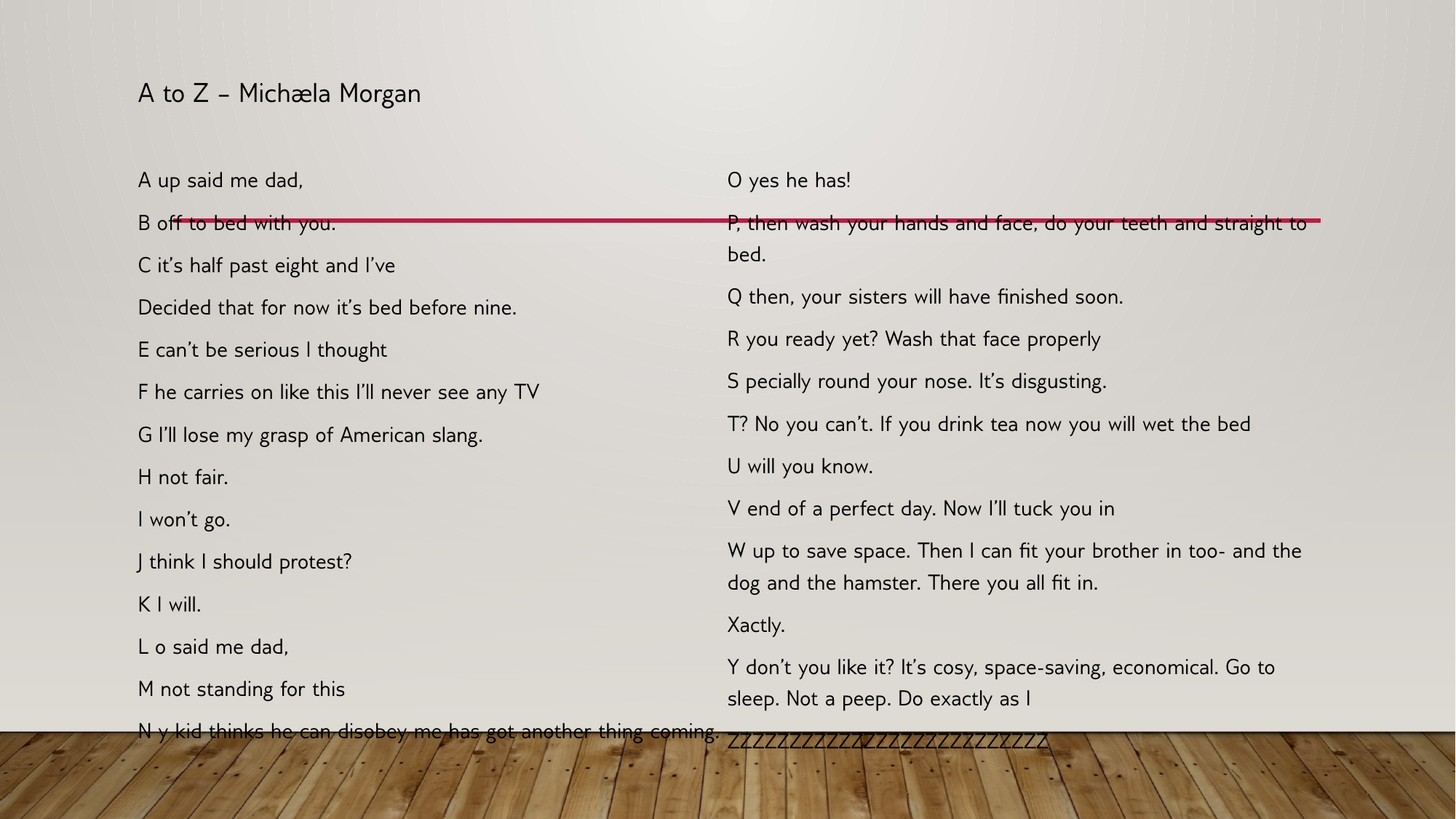

A to Z – Michaela Morgan
A up said me dad,
B off to bed with you.
C it’s half past eight and I’ve
Decided that for now it’s bed before nine.
E can’t be serious I thought
F he carries on like this I’ll never see any TV
G I’ll lose my grasp of American slang.
H not fair.
I won’t go.
J think I should protest?
K I will.
L o said me dad,
M not standing for this
N y kid thinks he can disobey me has got another thing coming.
O yes he has!
P, then wash your hands and face, do your teeth and straight to bed.
Q then, your sisters will have finished soon.
R you ready yet? Wash that face properly
S pecially round your nose. It’s disgusting.
T? No you can’t. If you drink tea now you will wet the bed
U will you know.
V end of a perfect day. Now I’ll tuck you in
W up to save space. Then I can fit your brother in too- and the dog and the hamster. There you all fit in.
Xactly.
Y don’t you like it? It’s cosy, space-saving, economical. Go to sleep. Not a peep. Do exactly as I
ZZZZZZZZZZZZZZZZZZZZZZZZZZ